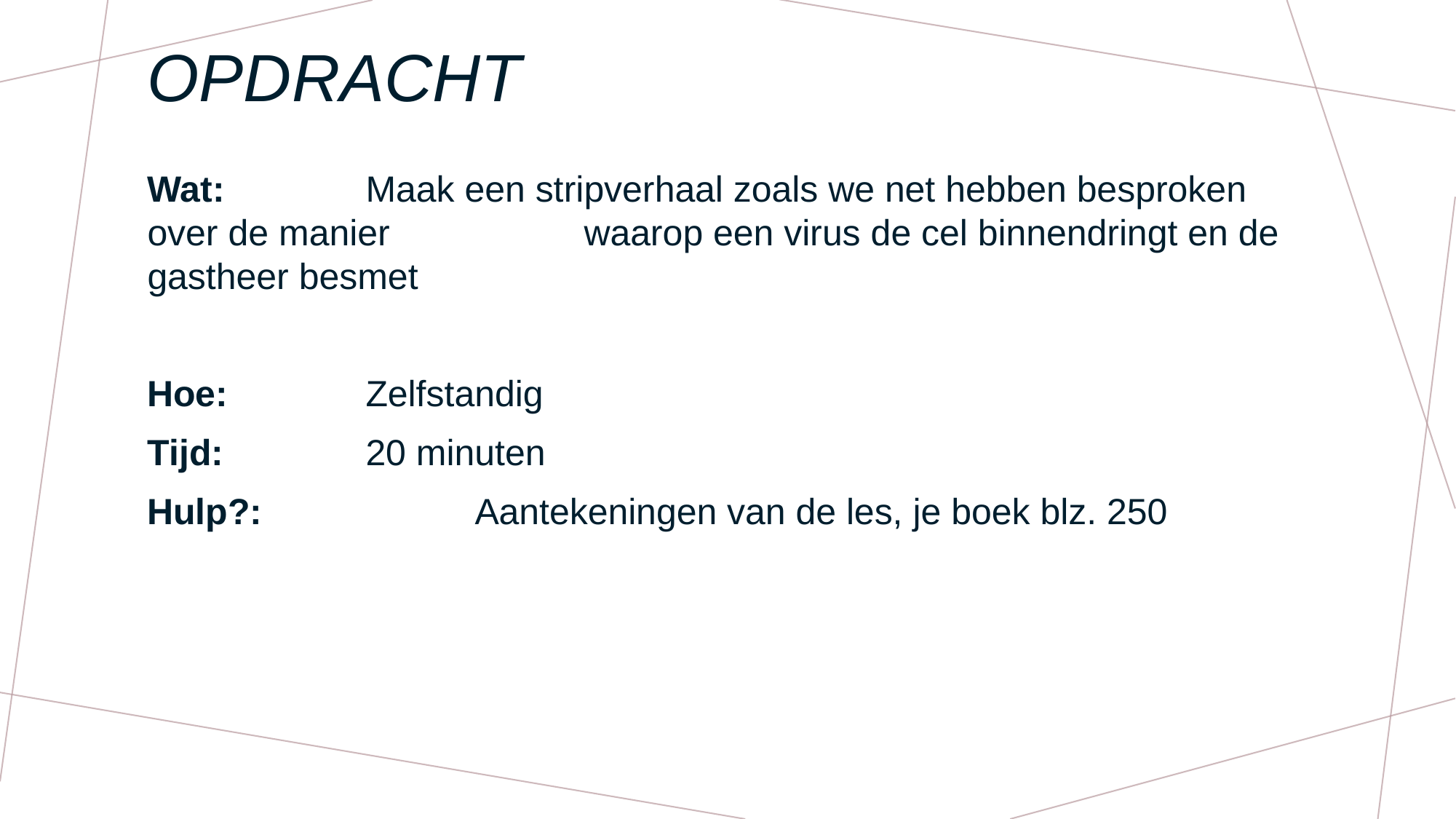

# opdracht
Wat: 		Maak een stripverhaal zoals we net hebben besproken over de manier 		waarop een virus de cel binnendringt en de gastheer besmet

Hoe: 		Zelfstandig
Tijd: 		20 minuten
Hulp?:  		Aantekeningen van de les, je boek blz. 250